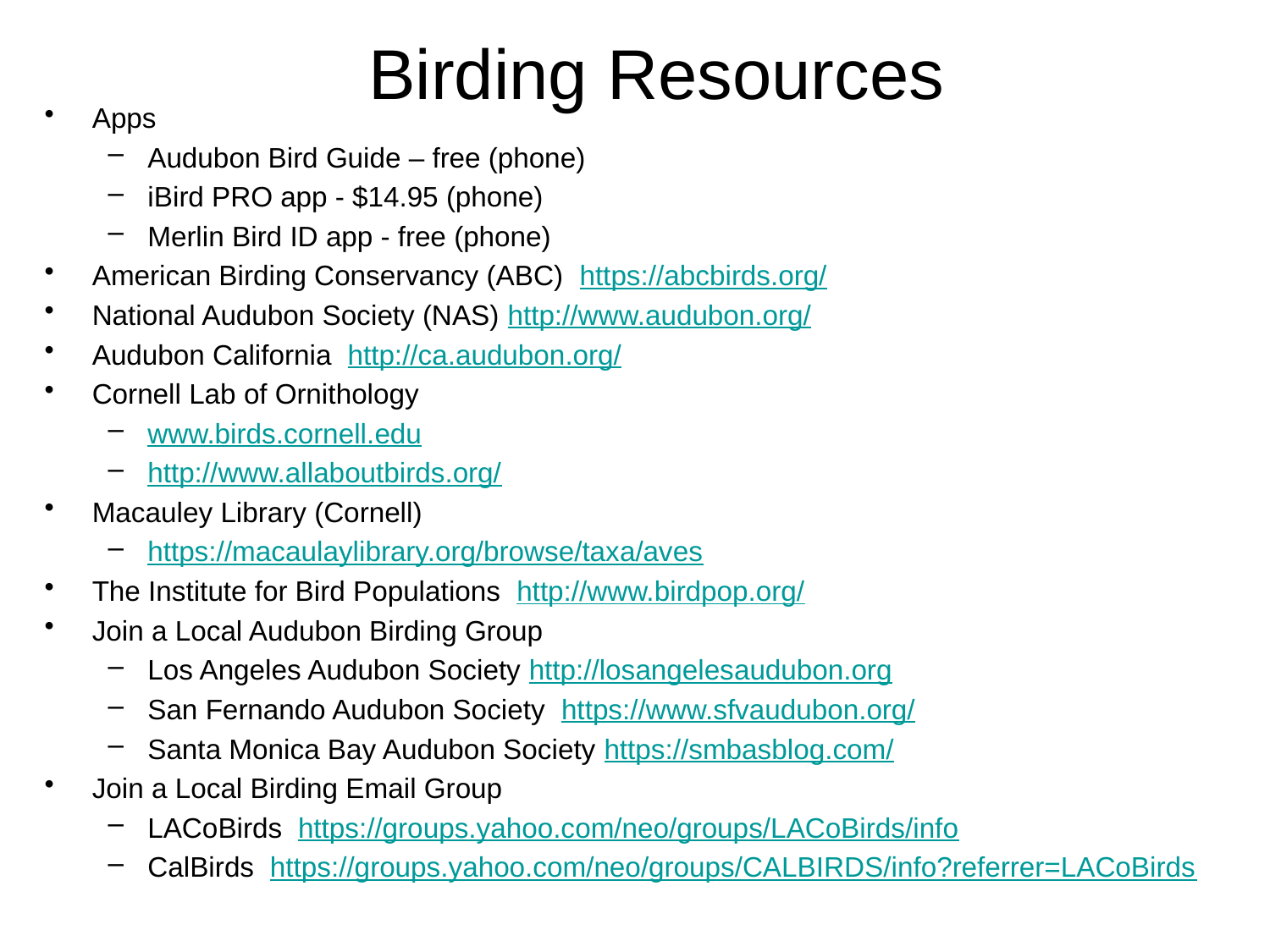

# Birding Resources
Apps
Audubon Bird Guide – free (phone)
iBird PRO app - $14.95 (phone)
Merlin Bird ID app - free (phone)
American Birding Conservancy (ABC)  https://abcbirds.org/
National Audubon Society (NAS) http://www.audubon.org/
Audubon California  http://ca.audubon.org/
Cornell Lab of Ornithology
www.birds.cornell.edu
http://www.allaboutbirds.org/
Macauley Library (Cornell)
https://macaulaylibrary.org/browse/taxa/aves
The Institute for Bird Populations  http://www.birdpop.org/
Join a Local Audubon Birding Group
Los Angeles Audubon Society http://losangelesaudubon.org
San Fernando Audubon Society  https://www.sfvaudubon.org/
Santa Monica Bay Audubon Society https://smbasblog.com/
Join a Local Birding Email Group
LACoBirds  https://groups.yahoo.com/neo/groups/LACoBirds/info
CalBirds  https://groups.yahoo.com/neo/groups/CALBIRDS/info?referrer=LACoBirds